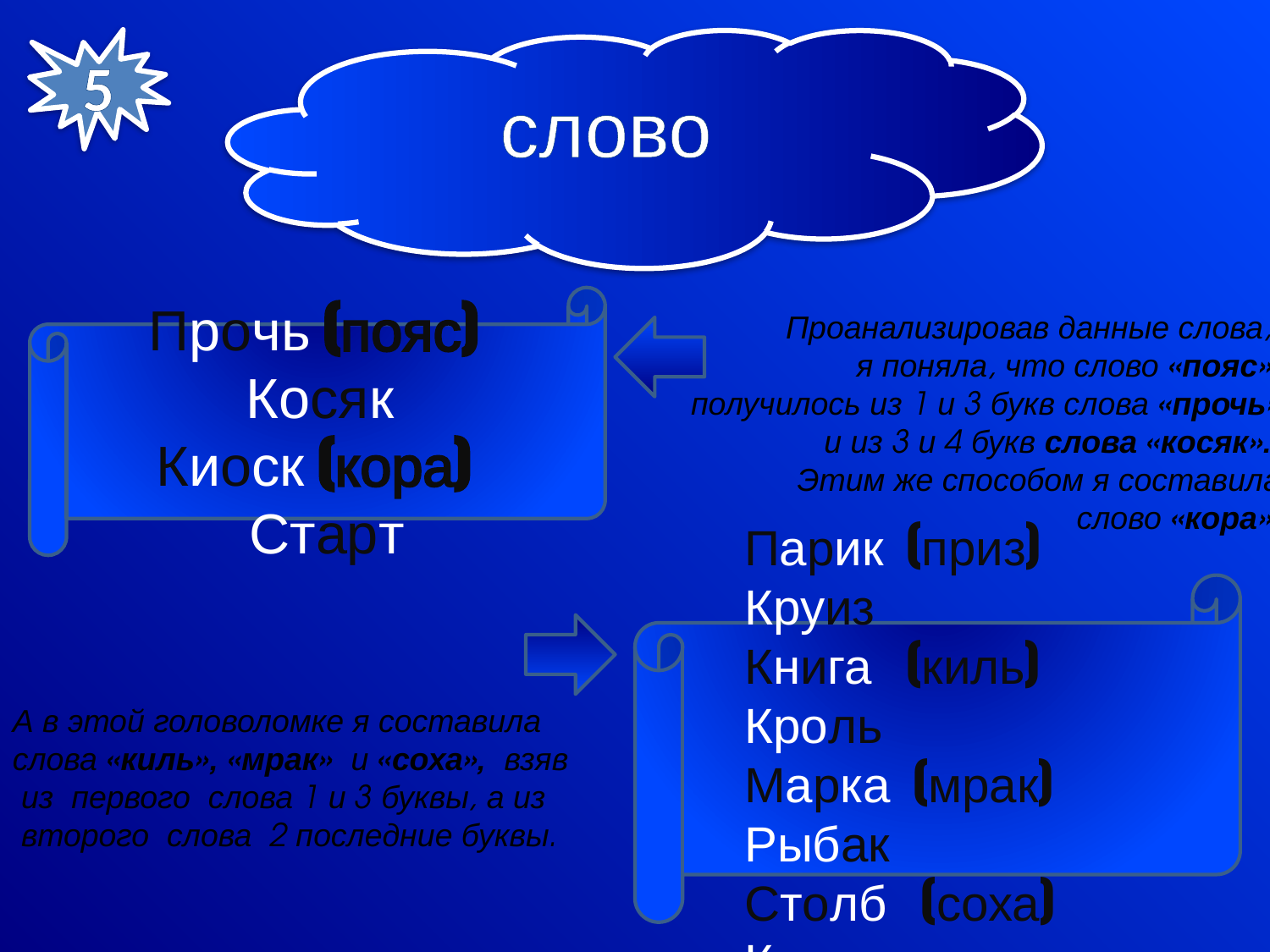

5

Найдите
                 слово

                  Проанализировав данные слова,
я поняла, что слово «пояс»
получилось из 1 и 3 букв слова «прочь»
 и из 3 и 4 букв слова «косяк».
Этим же способом я составила
 слово «кора».

Прочь (пояс)   Косяк
Киоск (кора)   Старт

Парик  (приз)   Круиз
Книга   (киль)   Кроль
Марка  (мрак)  Рыбак
Столб   (соха)    Кроха

А в этой головоломке я составила
слова «киль», «мрак»  и «соха»,  взяв
 из  первого  слова 1 и 3 буквы, а из
 второго  слова  2 последние буквы.